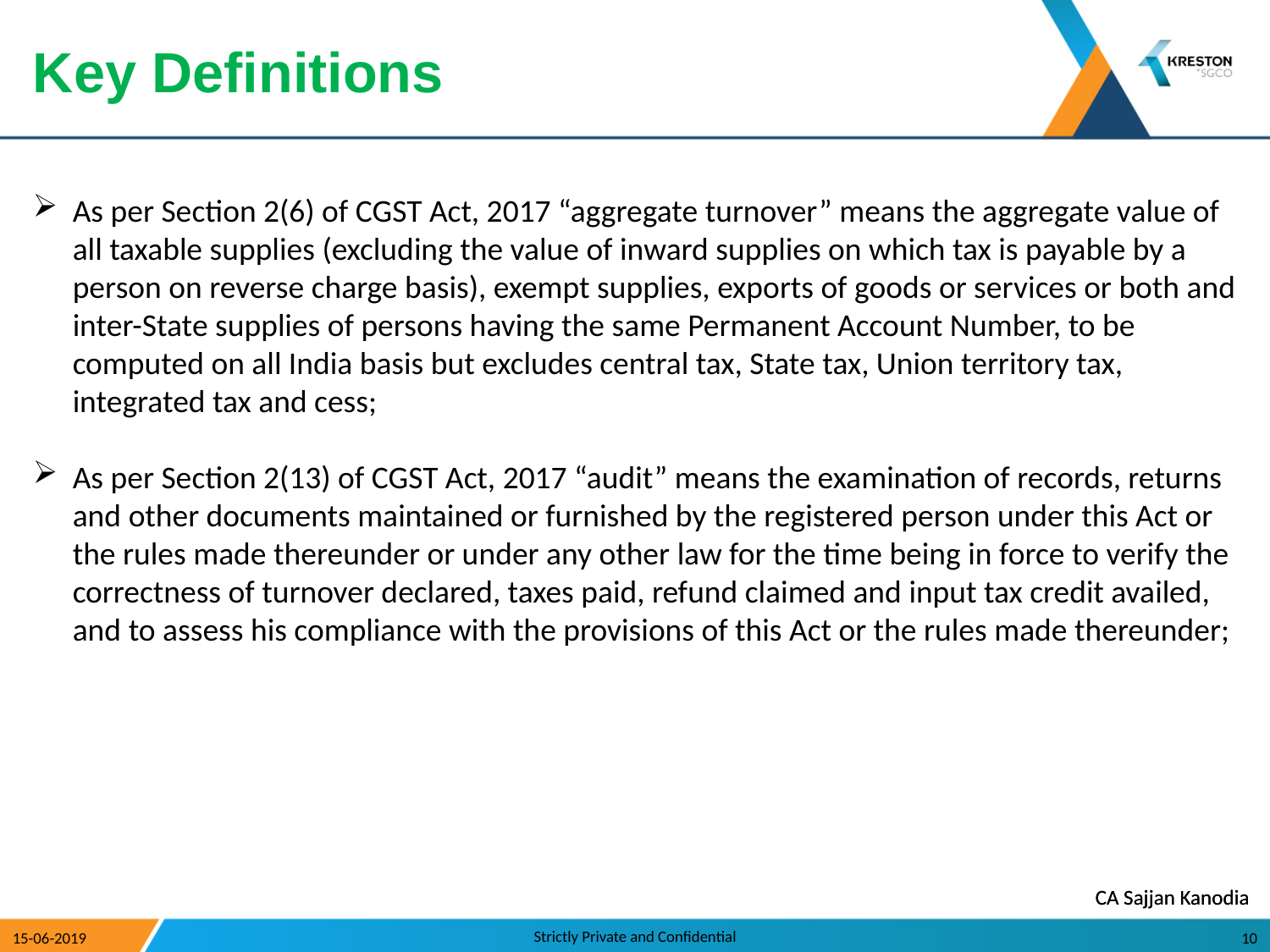

Key Definitions
As per Section 2(6) of CGST Act, 2017 “aggregate turnover” means the aggregate value of all taxable supplies (excluding the value of inward supplies on which tax is payable by a person on reverse charge basis), exempt supplies, exports of goods or services or both and inter-State supplies of persons having the same Permanent Account Number, to be computed on all India basis but excludes central tax, State tax, Union territory tax, integrated tax and cess;

As per Section 2(13) of CGST Act, 2017 “audit” means the examination of records, returns and other documents maintained or furnished by the registered person under this Act or the rules made thereunder or under any other law for the time being in force to verify the correctness of turnover declared, taxes paid, refund claimed and input tax credit availed, and to assess his compliance with the provisions of this Act or the rules made thereunder;